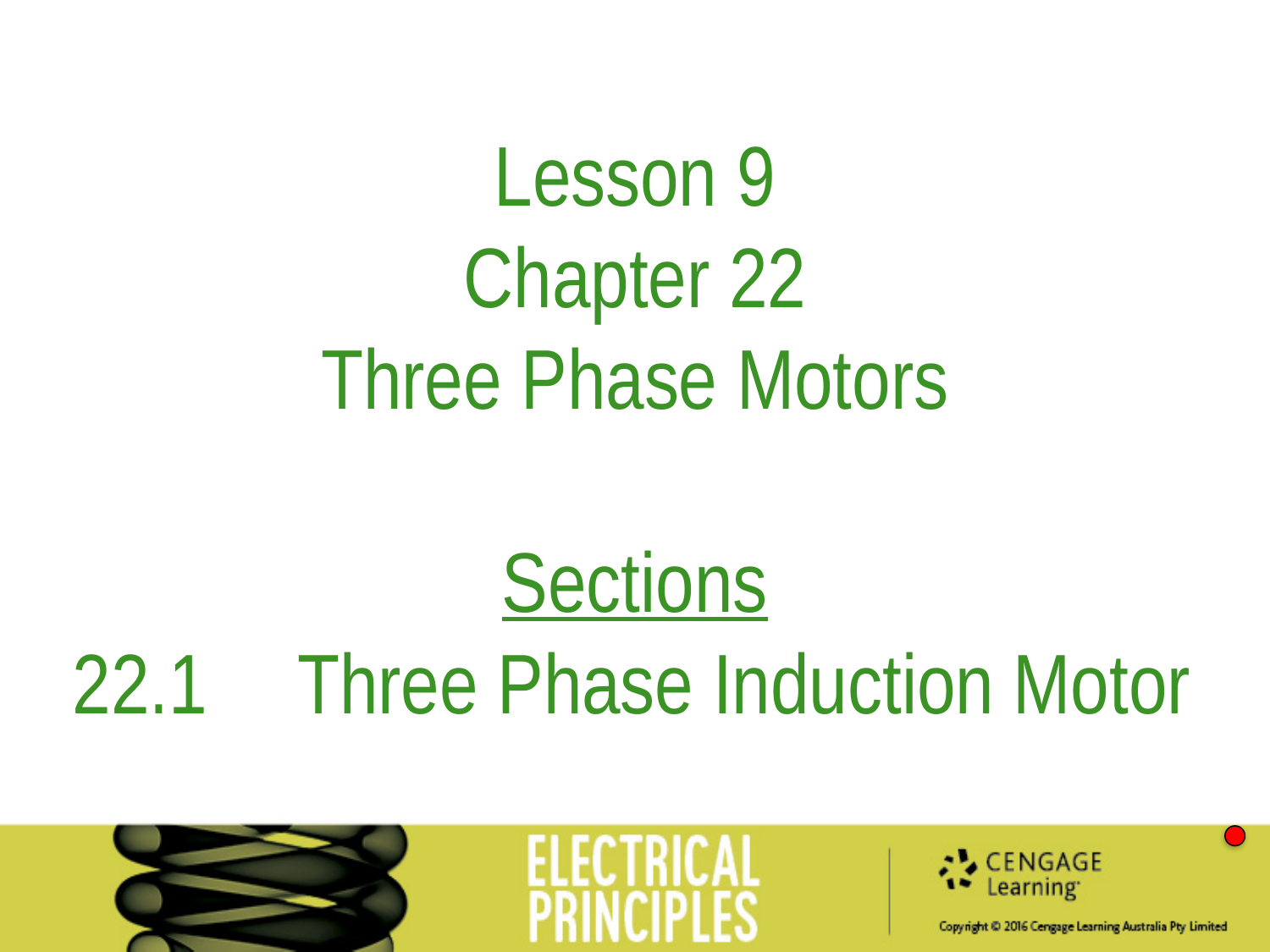

Lesson 9
Chapter 22
Three Phase Motors

Sections
22.1	Three Phase Induction Motor